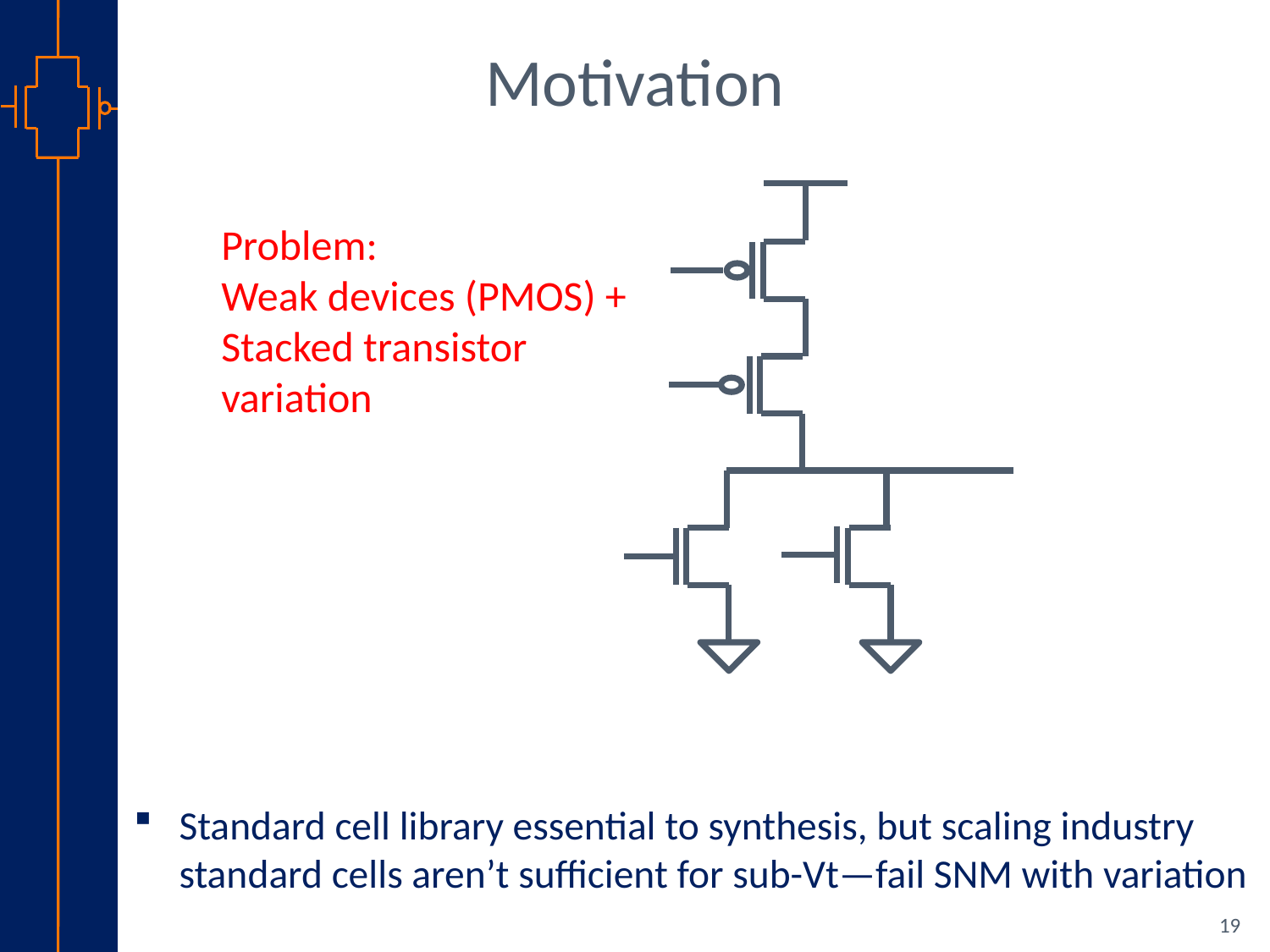

Motivation

Problem:
Weak devices (PMOS) +
Stacked transistor variation
Standard cell library essential to synthesis, but scaling industry standard cells aren’t sufficient for sub-Vt—fail SNM with variation

19